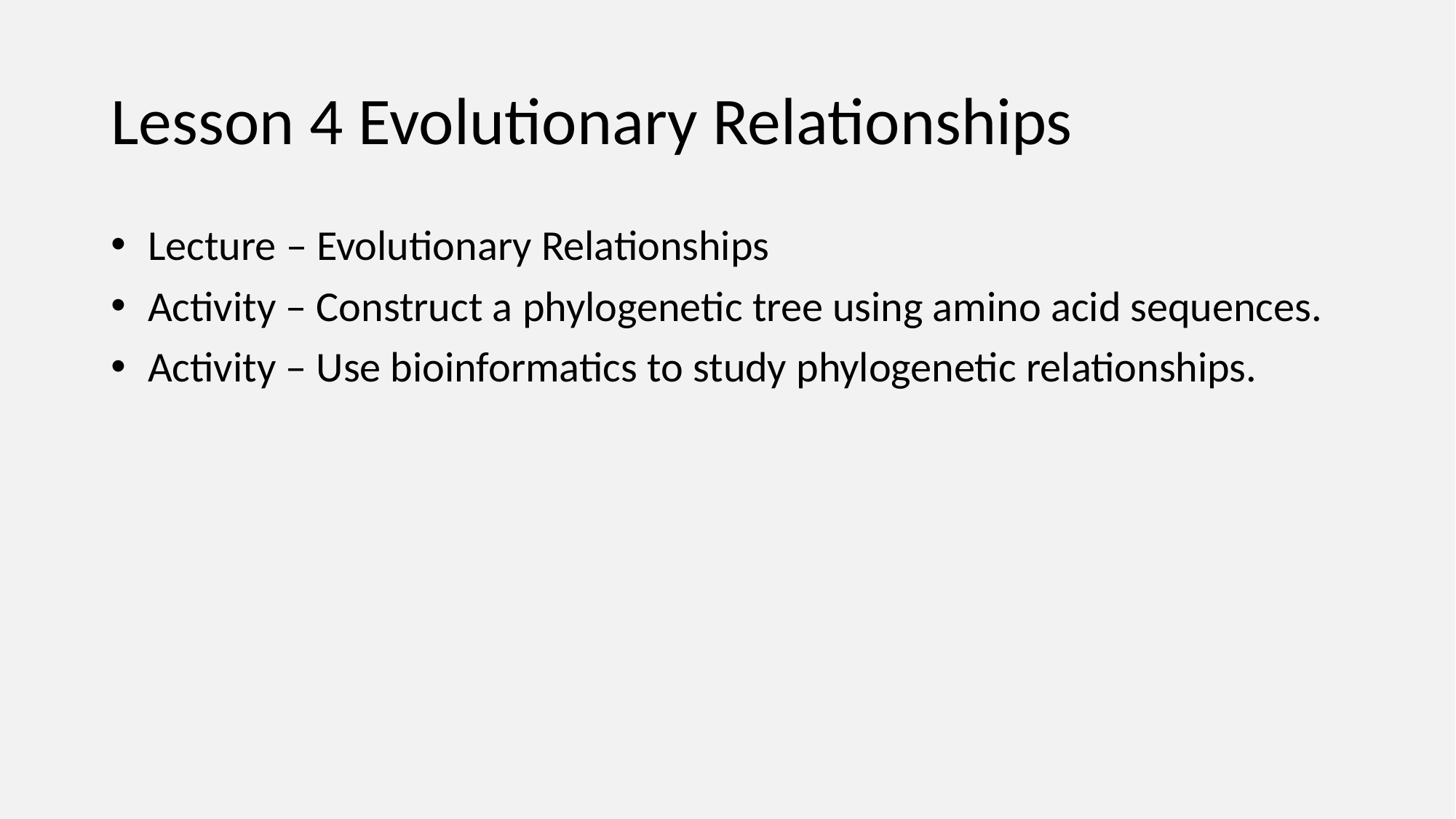

# Lesson 4 Evolutionary Relationships
 Lecture – Evolutionary Relationships
 Activity – Construct a phylogenetic tree using amino acid sequences.
 Activity – Use bioinformatics to study phylogenetic relationships.